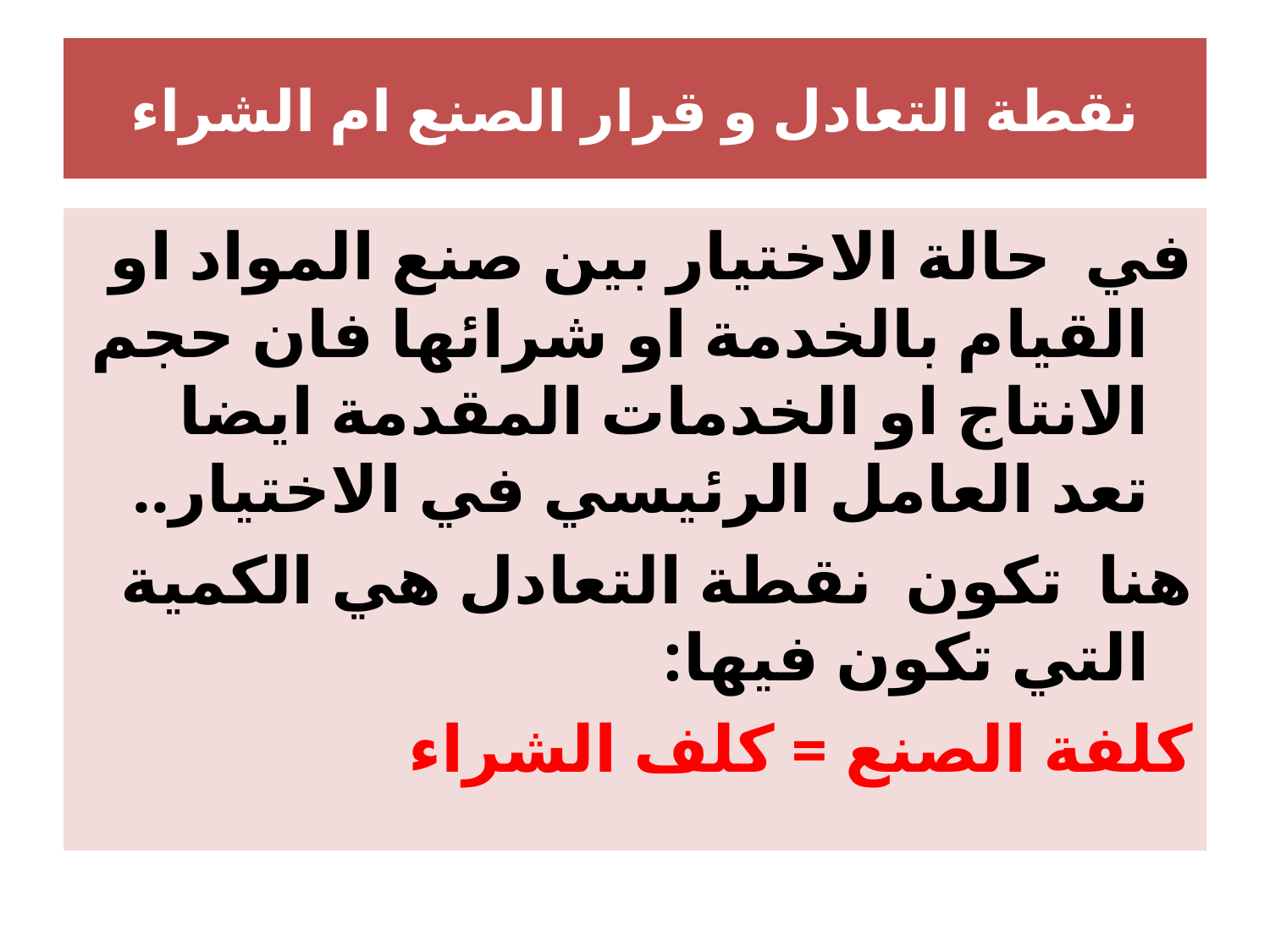

# نقطة التعادل و قرار الصنع ام الشراء
في  حالة الاختيار بين صنع المواد او القيام بالخدمة او شرائها فان حجم الانتاج او الخدمات المقدمة ايضا تعد العامل الرئيسي في الاختيار..
هنا  تكون  نقطة التعادل هي الكمية التي تكون فيها:
كلفة الصنع = كلف الشراء